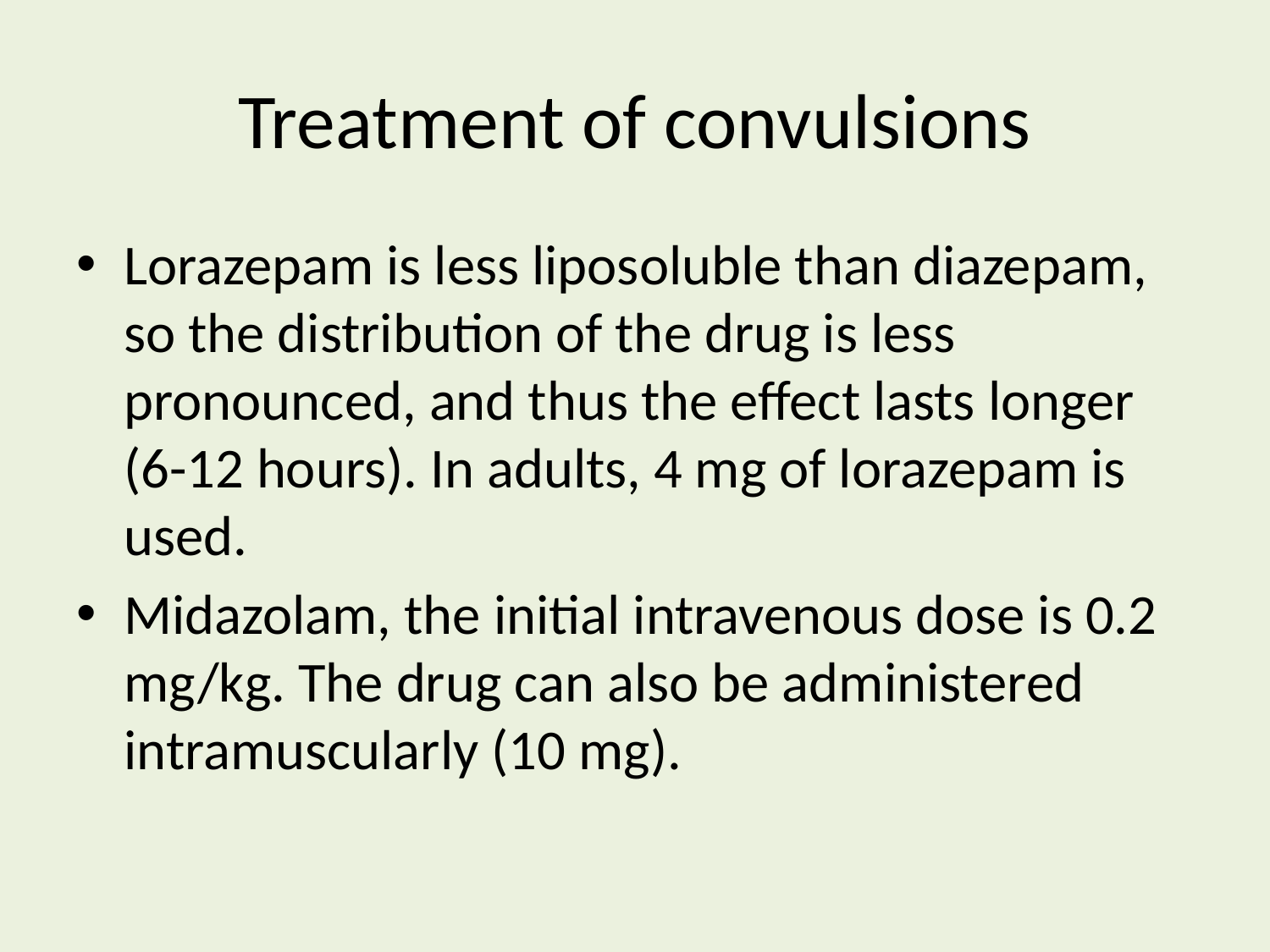

# Treatment of convulsions
Lorazepam is less liposoluble than diazepam, so the distribution of the drug is less pronounced, and thus the effect lasts longer (6-12 hours). In adults, 4 mg of lorazepam is used.
Midazolam, the initial intravenous dose is 0.2 mg/kg. The drug can also be administered intramuscularly (10 mg).